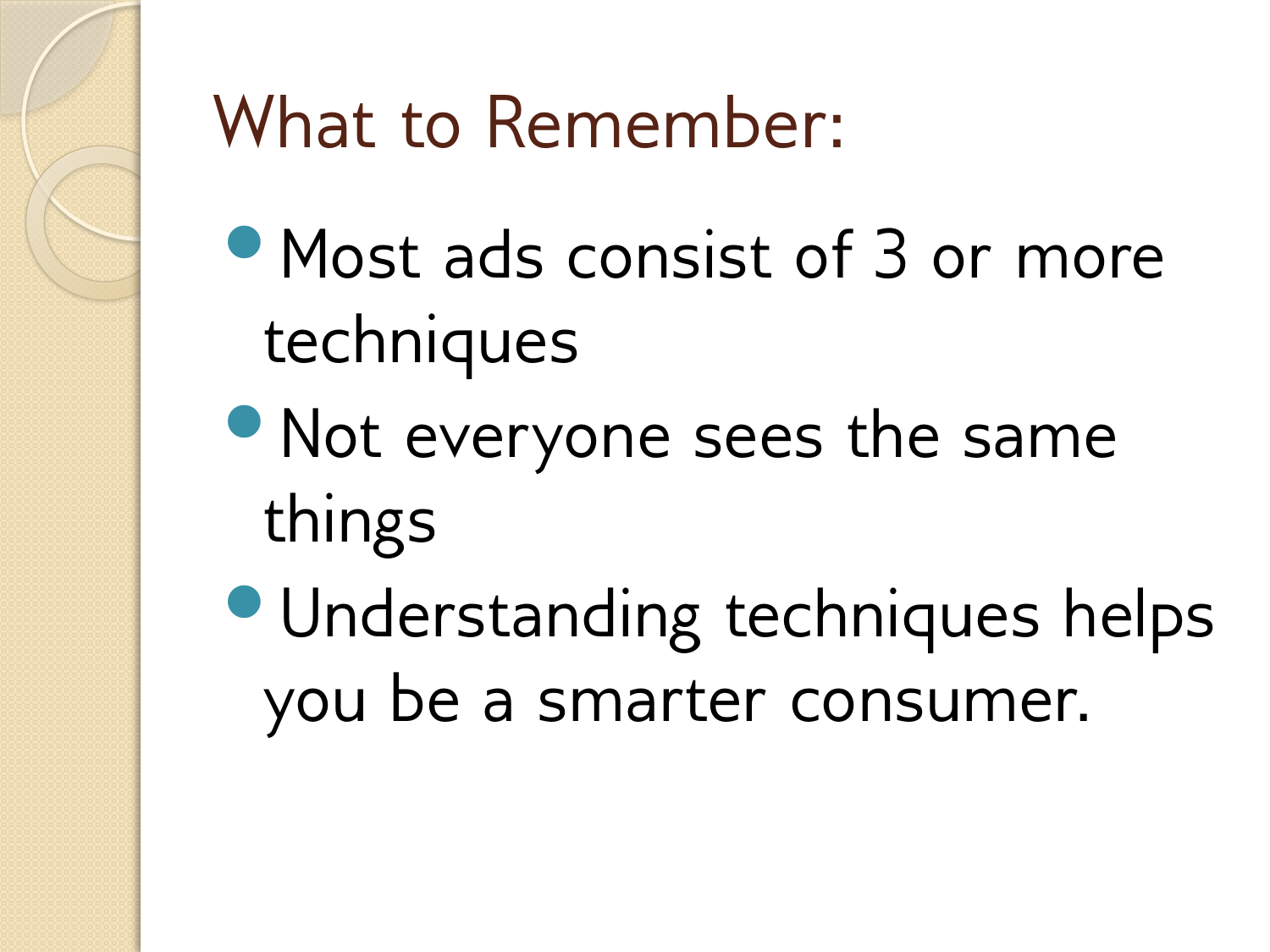

# What to Remember:
Most ads consist of 3 or more techniques
Not everyone sees the same things
Understanding techniques helps you be a smarter consumer.